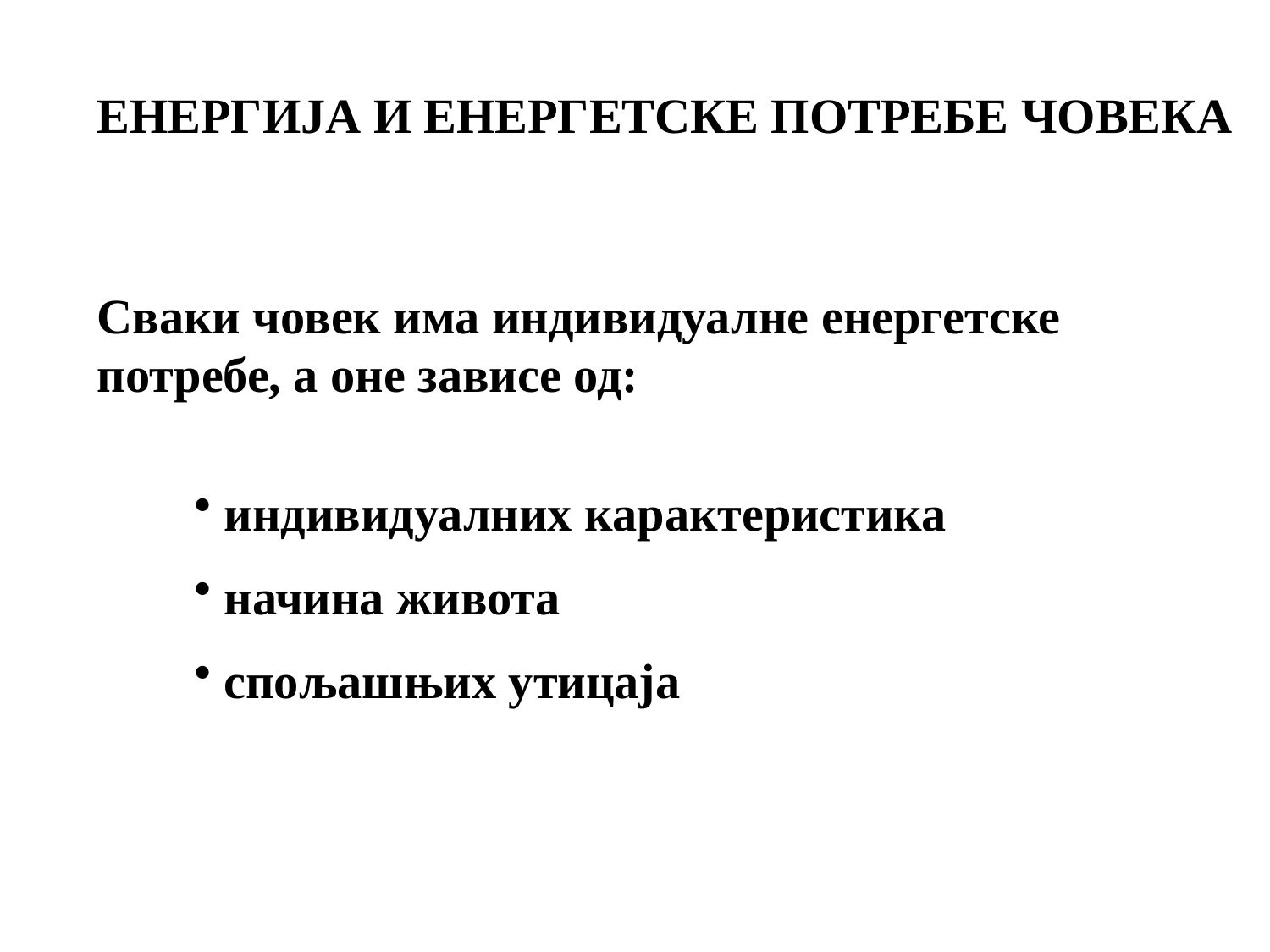

ЕНЕРГИЈА И ЕНЕРГЕТСКЕ ПОТРЕБЕ ЧОВЕКА
Сваки човек има индивидуалне енергетске потребе, а оне зависе од:

индивидуалних карактеристика
начина живота
спољашњих утицаја